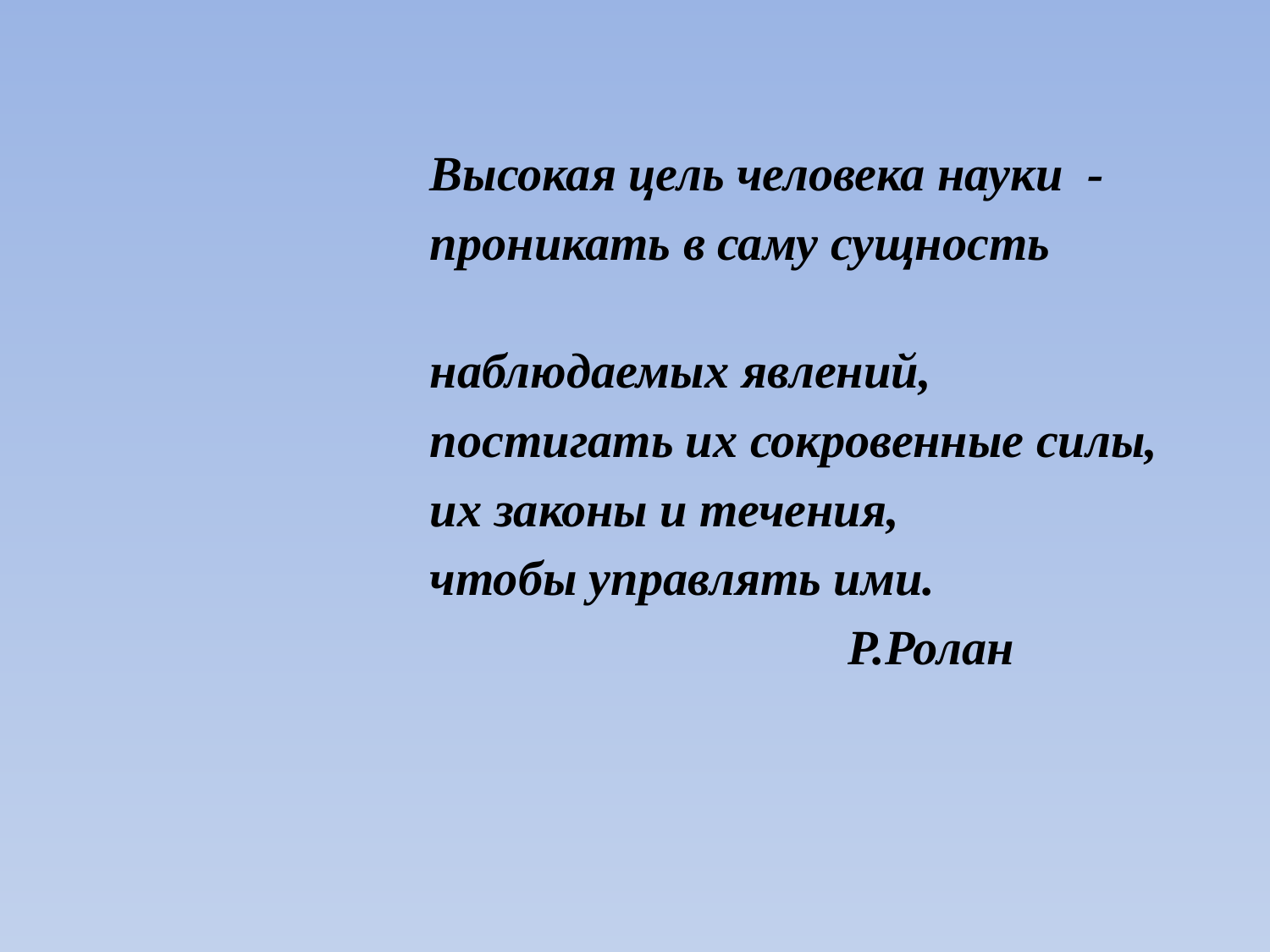

Высокая цель человека науки  -
                                  проникать в саму сущность
                                  наблюдаемых явлений,
                                  постигать их сокровенные силы,
                                  их законы и течения,
                                  чтобы управлять ими.
                                                                    Р.Ролан